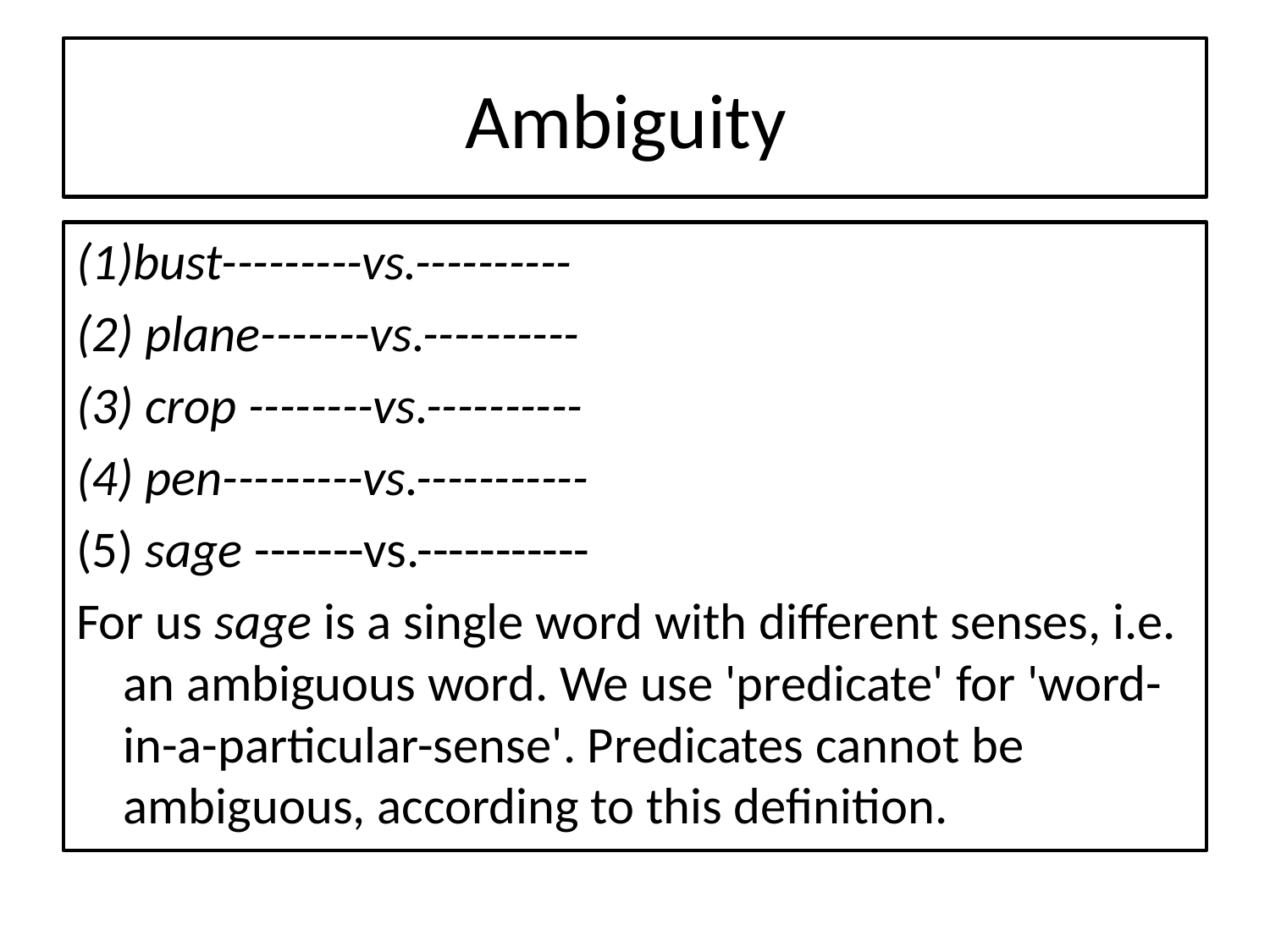

# Ambiguity
(1)bust---------vs.----------
(2) plane-------vs.----------
(3) crop --------vs.----------
(4) pen---------vs.-----------
(5) sage -------vs.-----------
For us sage is a single word with different senses, i.e. an ambiguous word. We use 'predicate' for 'word-in-a-particular-sense'. Predicates cannot be
ambiguous, according to this definition.